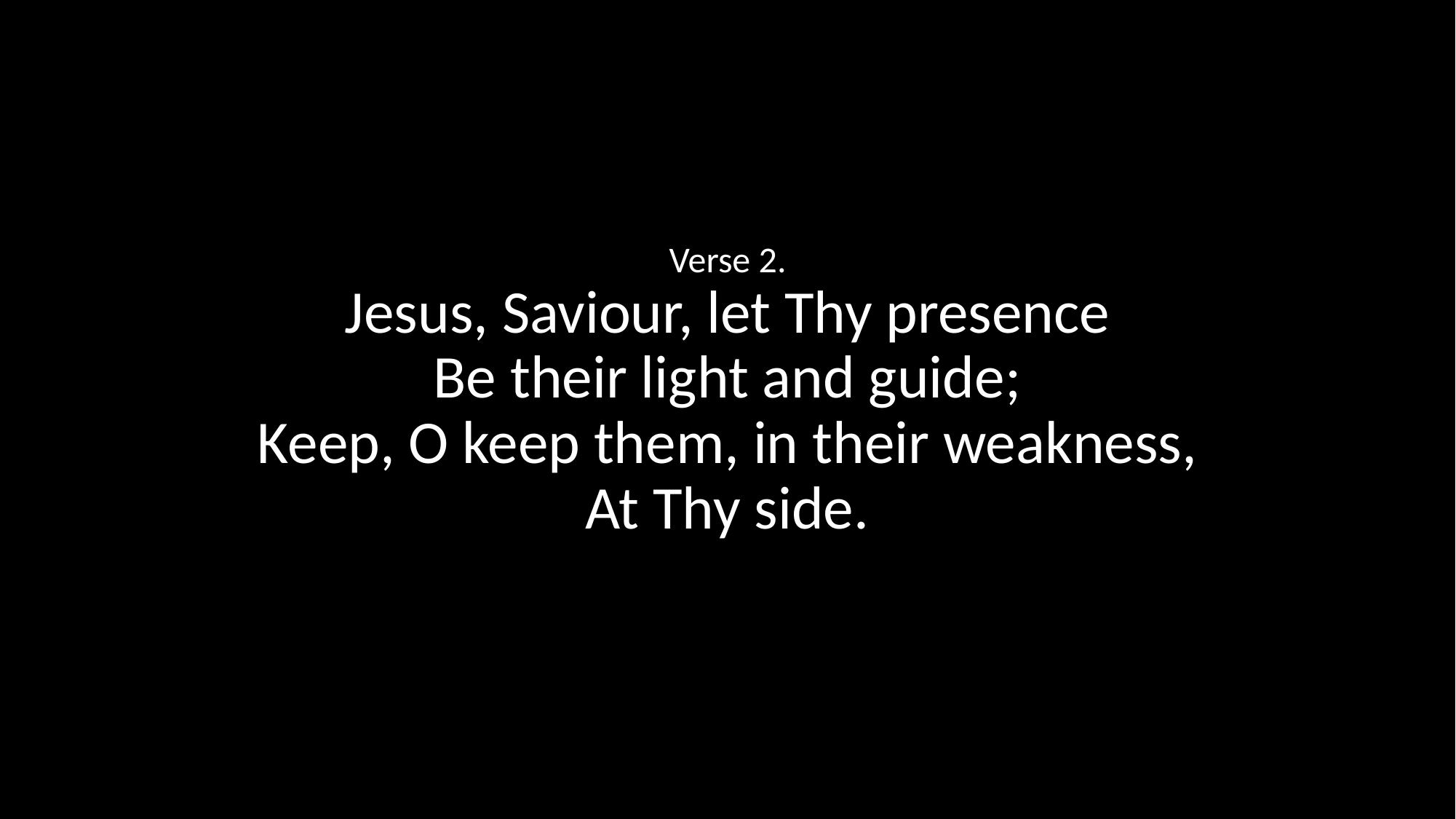

Verse 2.
Jesus, Saviour, let Thy presence
Be their light and guide;
Keep, O keep them, in their weakness,
At Thy side.